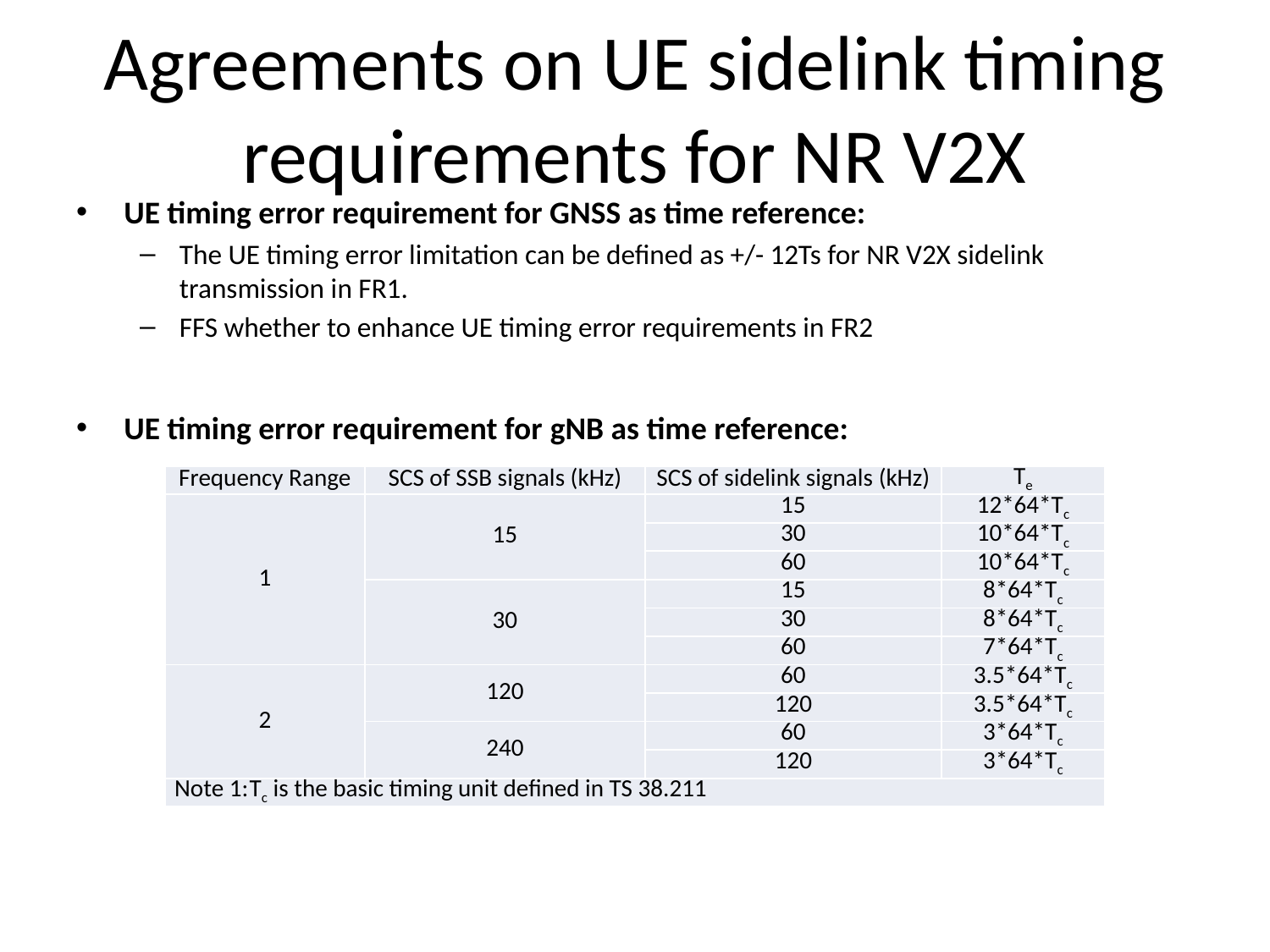

# Agreements on UE sidelink timing requirements for NR V2X
UE timing error requirement for GNSS as time reference:
The UE timing error limitation can be defined as +/- 12Ts for NR V2X sidelink transmission in FR1.
FFS whether to enhance UE timing error requirements in FR2

UE timing error requirement for gNB as time reference:

| Frequency Range | SCS of SSB signals (kHz) | SCS of sidelink signals (kHz) | Te |
| --- | --- | --- | --- |
| 1 | 15 | 15 | 12\*64\*Tc |
|  |  | 30 | 10\*64\*Tc |
|  |  | 60 | 10\*64\*Tc |
|  | 30 | 15 | 8\*64\*Tc |
|  |  | 30 | 8\*64\*Tc |
|  |  | 60 | 7\*64\*Tc |
| 2 | 120 | 60 | 3.5\*64\*Tc |
|  |  | 120 | 3.5\*64\*Tc |
|  | 240 | 60 | 3\*64\*Tc |
|  |  | 120 | 3\*64\*Tc |
| Note 1: Tc is the basic timing unit defined in TS 38.211 |  |  |  |